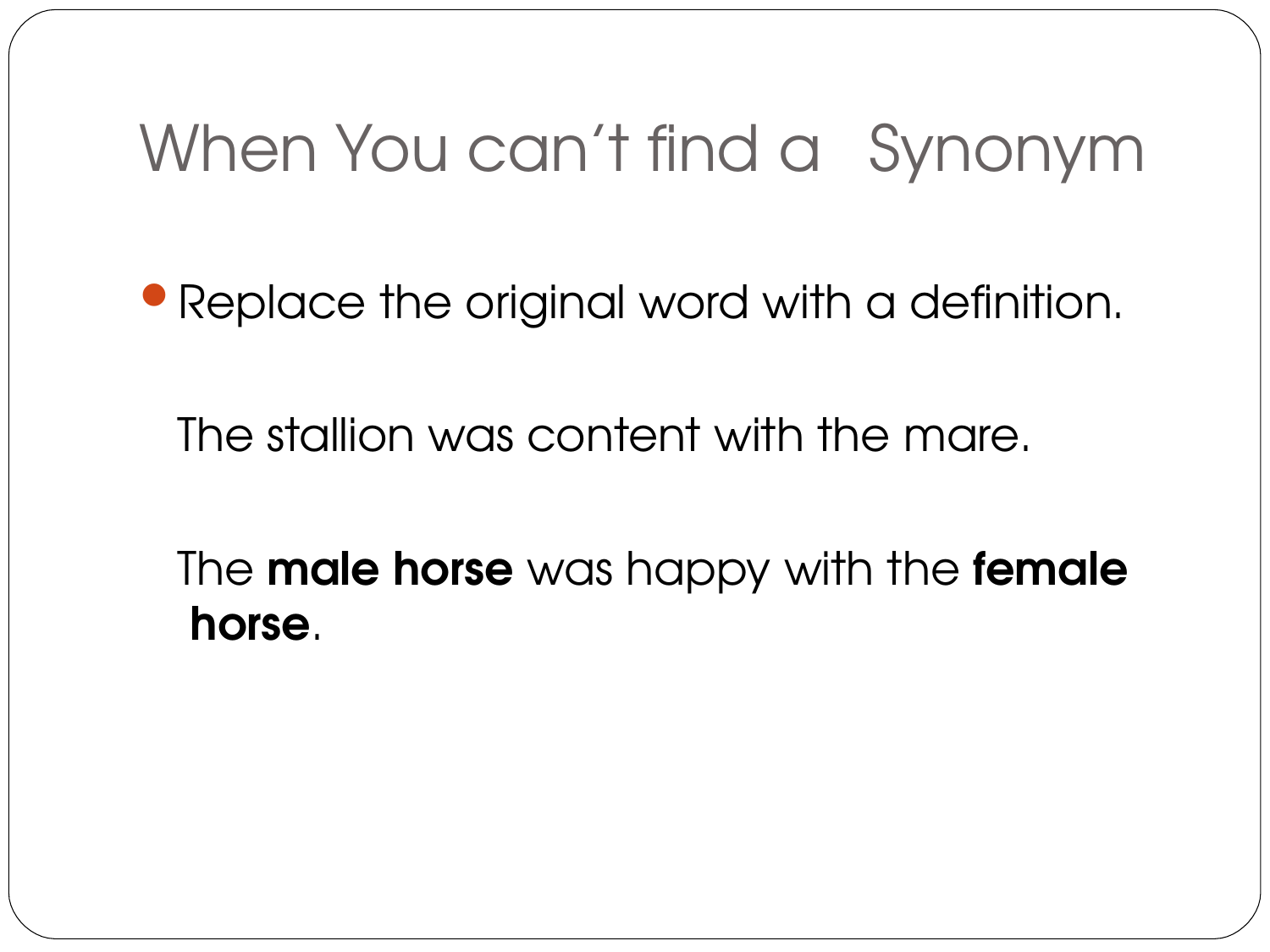

# When You can’t find a	Synonym
Replace the original word with a definition.

The stallion was content with the mare.

The male horse was happy with the female  horse.